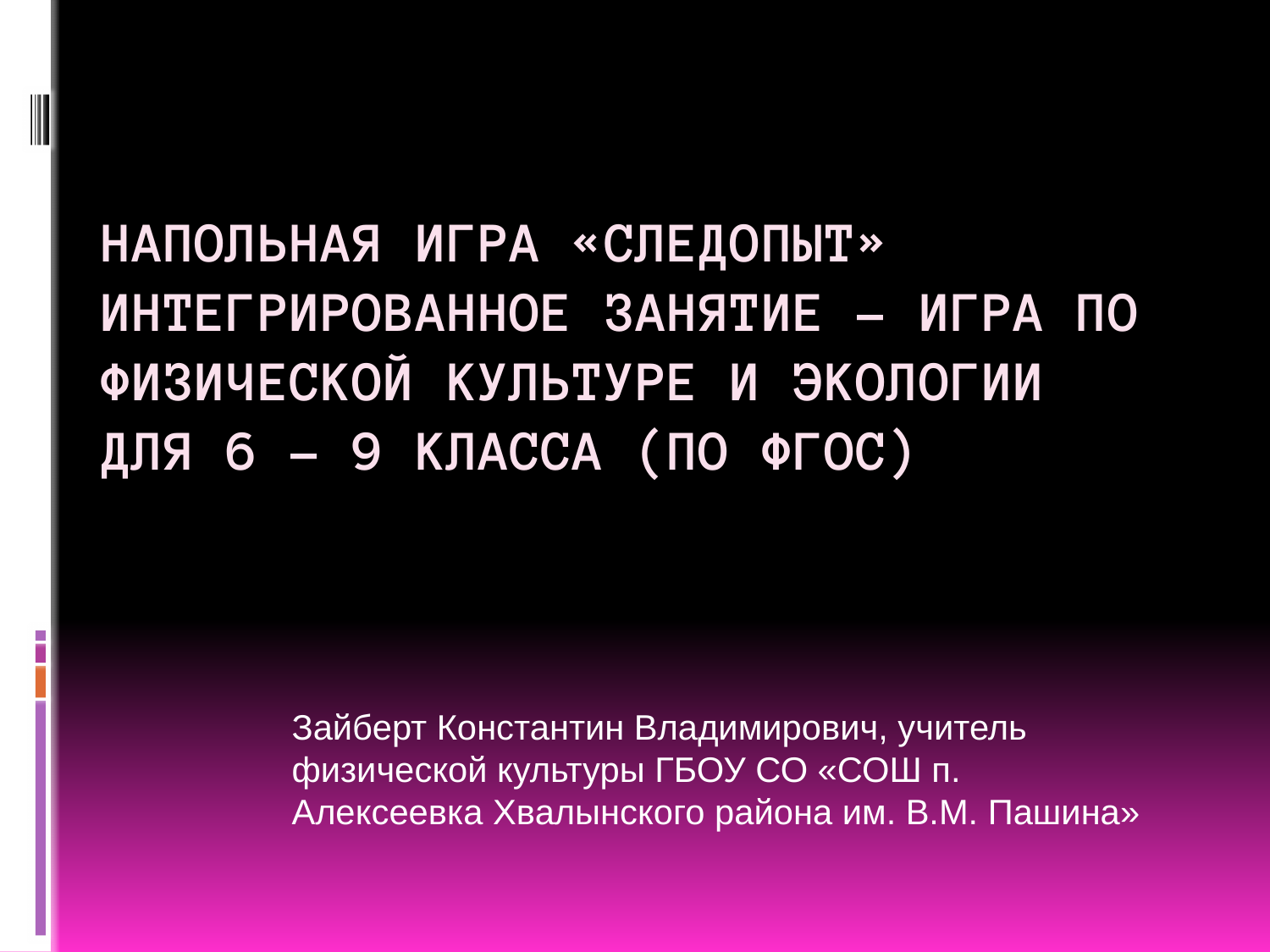

# Напольная игра «Следопыт» Интегрированное занятие - игра по физической культуре и экологии для 6 – 9 класса (по ФГОС)
Зайберт Константин Владимирович, учитель физической культуры ГБОУ СО «СОШ п. Алексеевка Хвалынского района им. В.М. Пашина»